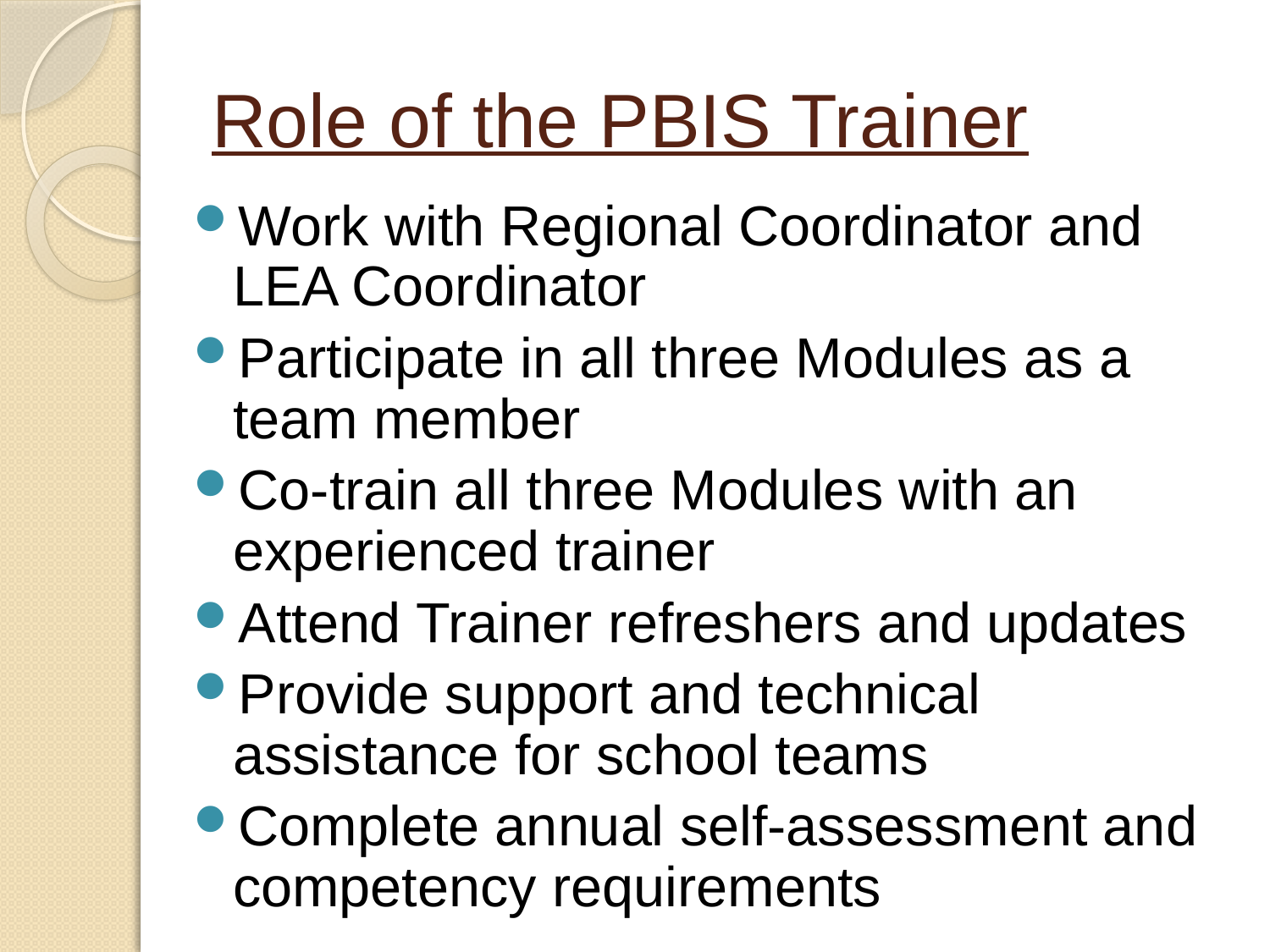

Role of the PBIS Trainer
Work with Regional Coordinator and LEA Coordinator
Participate in all three Modules as a team member
Co-train all three Modules with an experienced trainer
Attend Trainer refreshers and updates
Provide support and technical assistance for school teams
Complete annual self-assessment and competency requirements